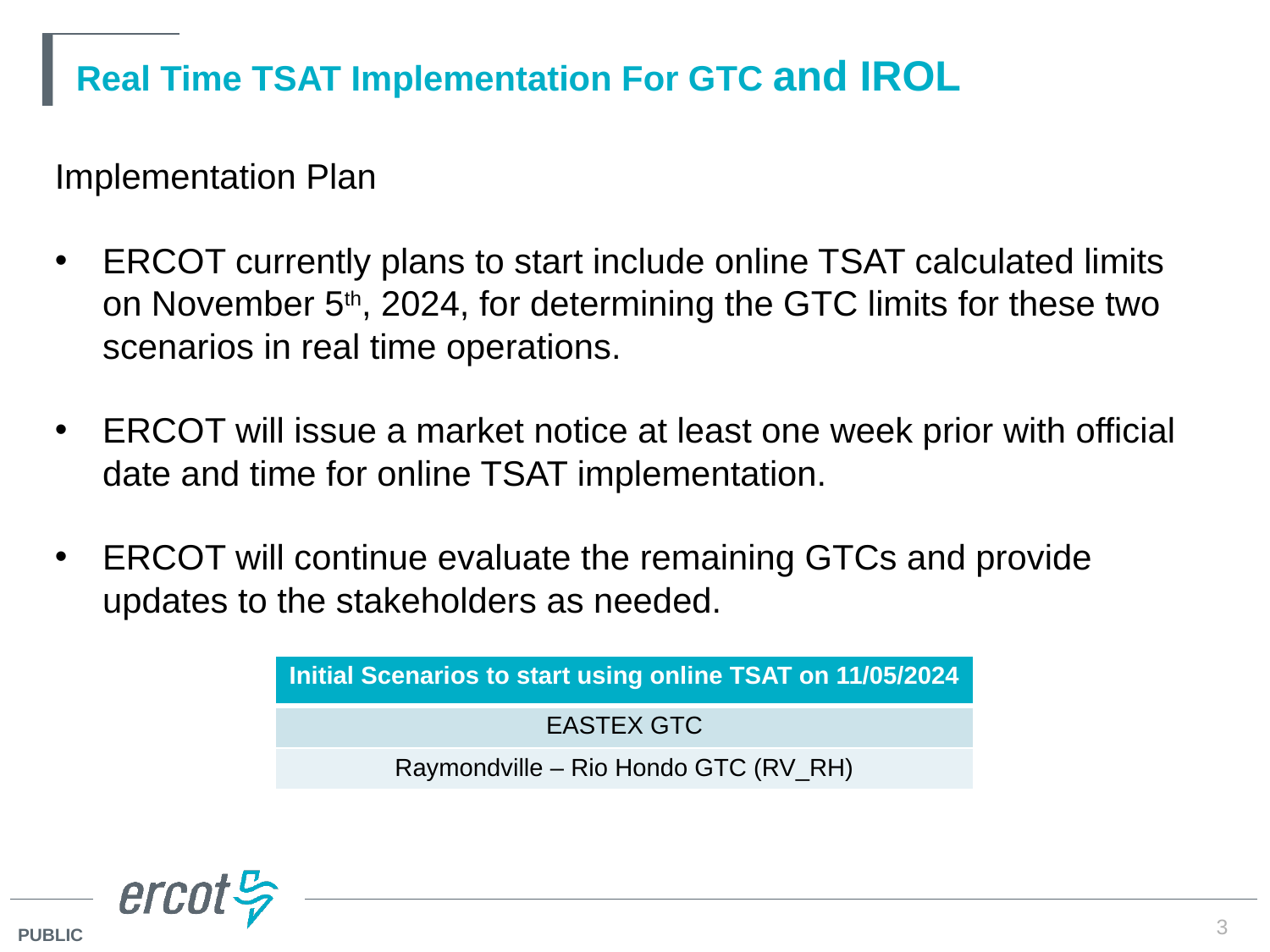

# Real Time TSAT Implementation For GTC and IROL
Implementation Plan
ERCOT currently plans to start include online TSAT calculated limits on November 5th, 2024, for determining the GTC limits for these two scenarios in real time operations.
ERCOT will issue a market notice at least one week prior with official date and time for online TSAT implementation.
ERCOT will continue evaluate the remaining GTCs and provide updates to the stakeholders as needed.

| Initial Scenarios to start using online TSAT on 11/05/2024 |
| --- |
| EASTEX GTC |
| Raymondville – Rio Hondo GTC (RV\_RH) |
3